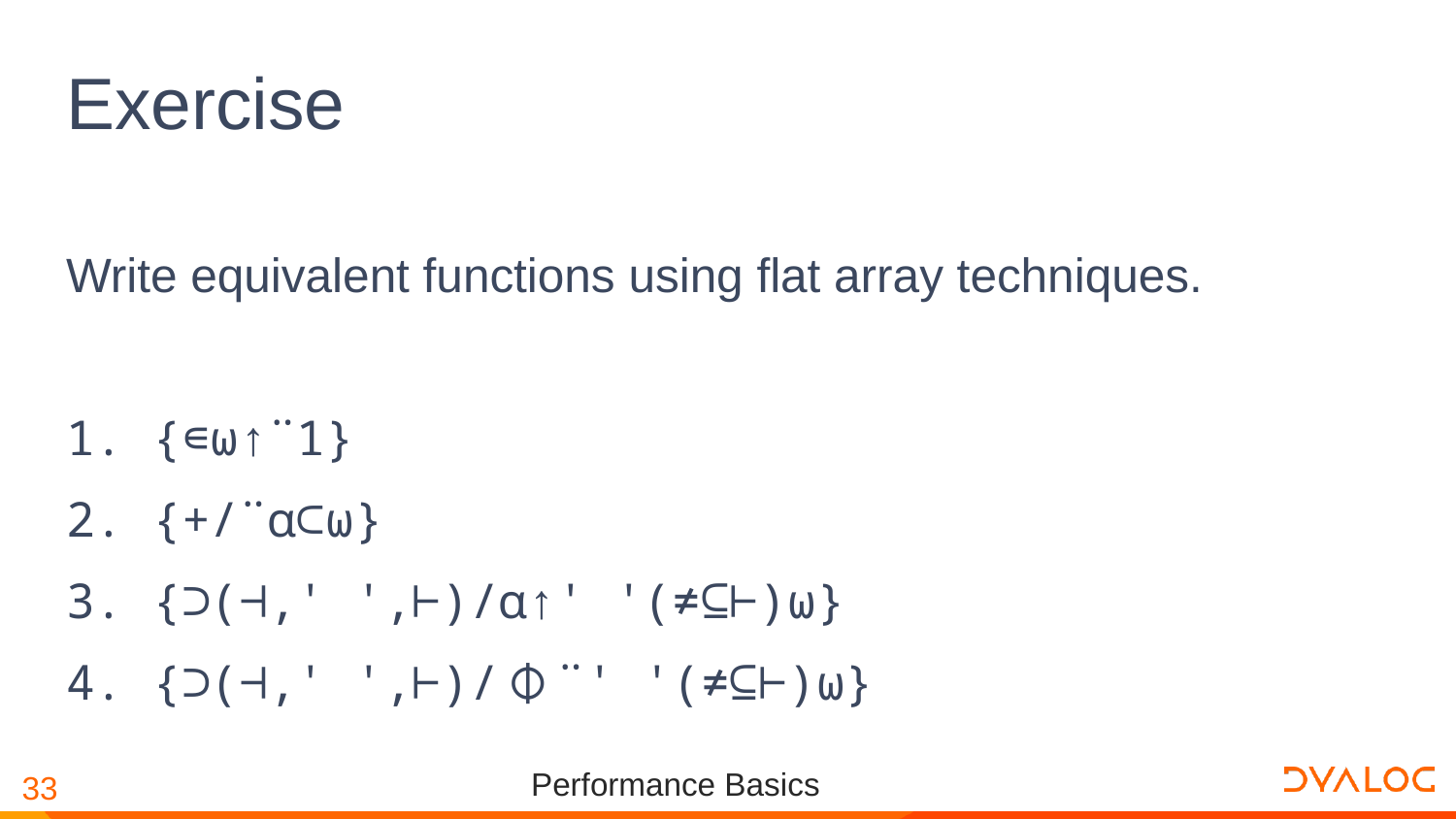

# Exercise
Write equivalent functions using flat array techniques.

1. {∊⍵↑¨1}
2. {+/¨⍺⊂⍵}
3. {⊃(⊣,' ',⊢)/⍺↑' '(≠⊆⊢)⍵}
4. {⊃(⊣,' ',⊢)/⌽¨' '(≠⊆⊢)⍵}